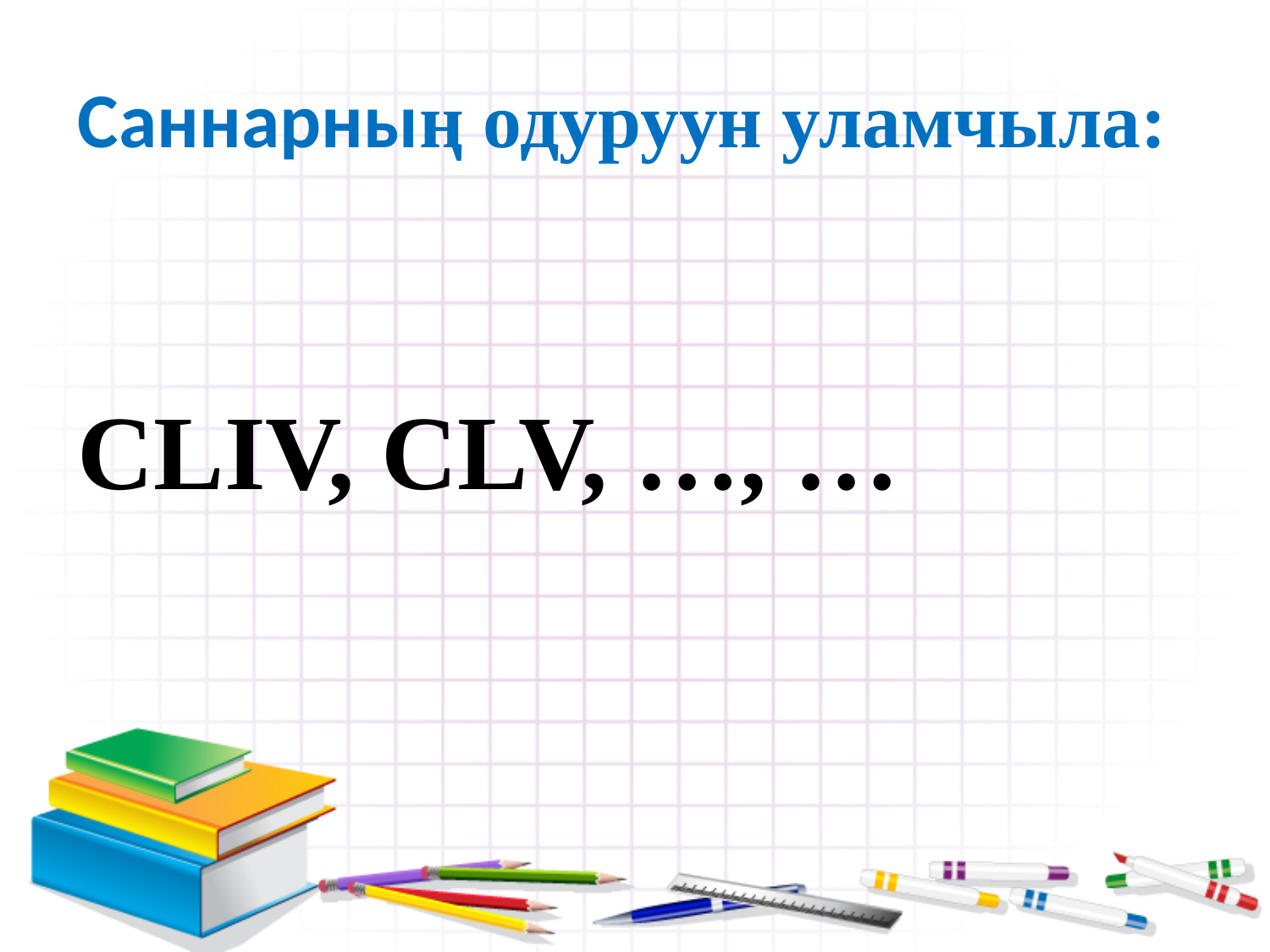

# Саннарның одуруун уламчыла: CLIV, CLV, …, …